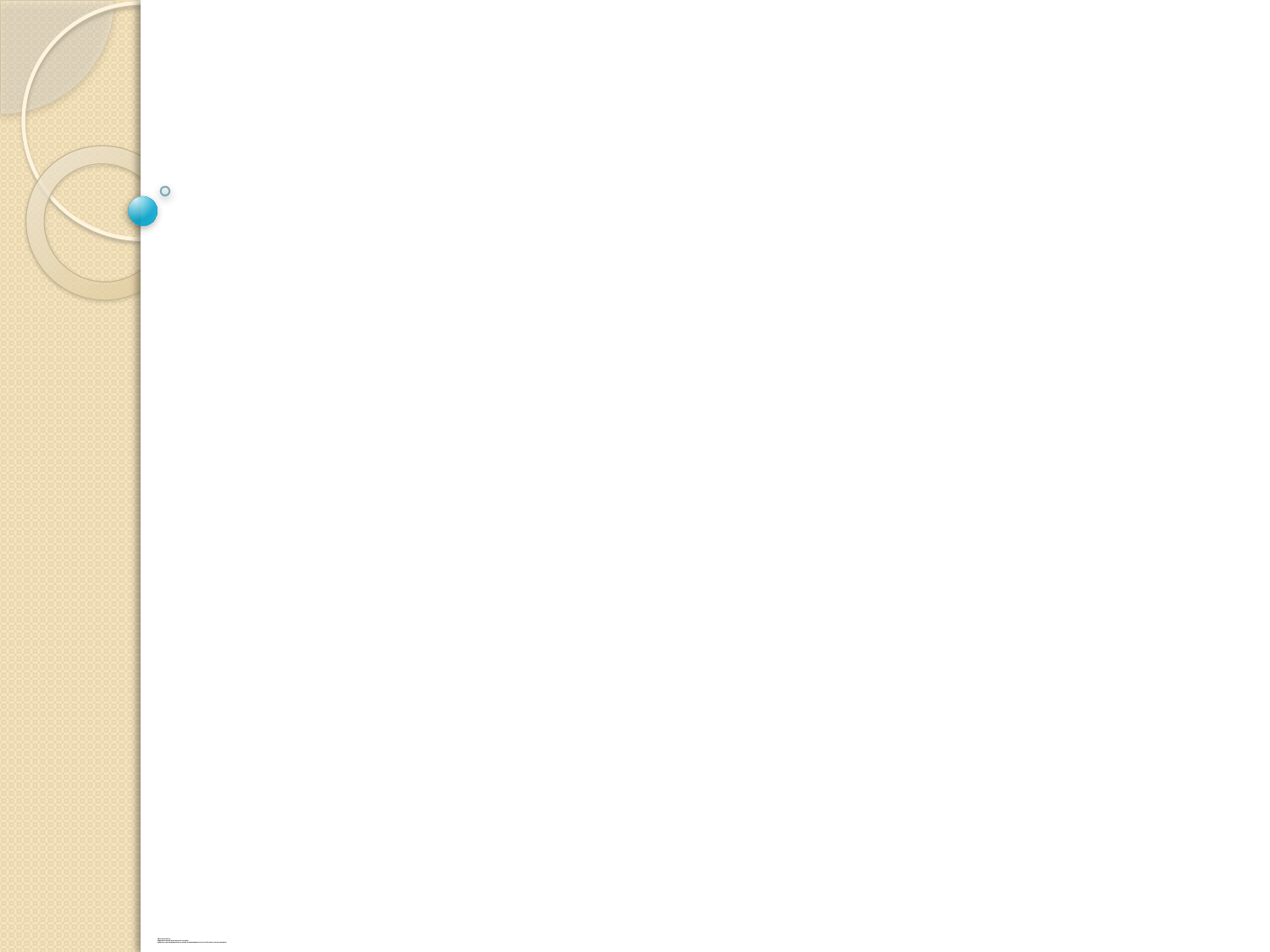

# Использование в образовательной деятельности системы практико-ориентированных заданий, повышающих качество обученности школьников.